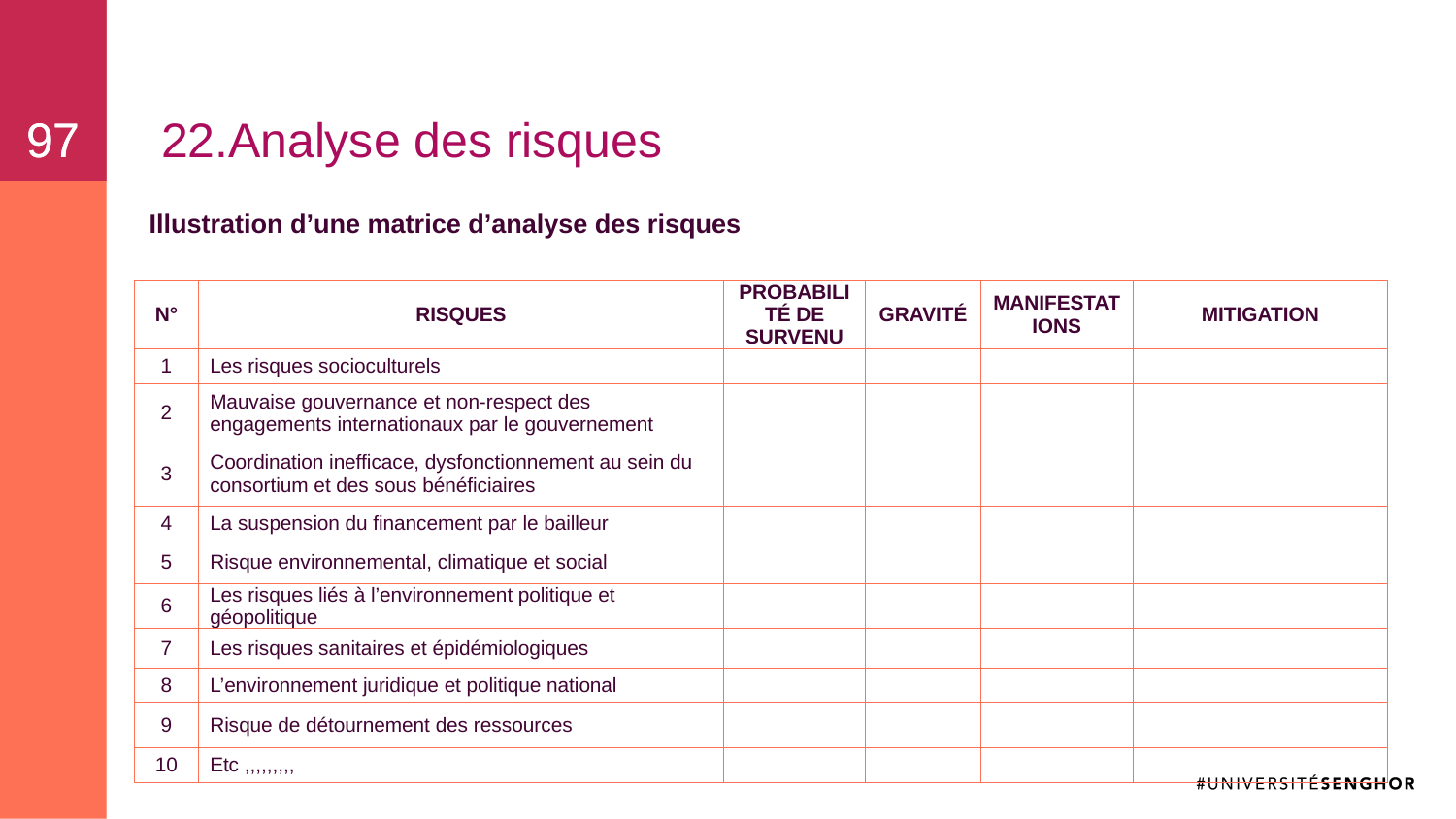

97
97
# Analyse des risques
Illustration d’une matrice d’analyse des risques
| N° | Risques | Probabilité de survenu | Gravité | Manifestations | Mitigation |
| --- | --- | --- | --- | --- | --- |
| 1 | Les risques socioculturels |  |  |  |  |
| 2 | Mauvaise gouvernance et non-respect des engagements internationaux par le gouvernement |  |  |  |  |
| 3 | Coordination inefficace, dysfonctionnement au sein du consortium et des sous bénéficiaires |  |  |  |  |
| 4 | La suspension du financement par le bailleur |  |  |  |  |
| 5 | Risque environnemental, climatique et social |  |  |  |  |
| 6 | Les risques liés à l’environnement politique et géopolitique |  |  |  |  |
| 7 | Les risques sanitaires et épidémiologiques |  |  |  |  |
| 8 | L’environnement juridique et politique national |  |  |  |  |
| 9 | Risque de détournement des ressources |  |  |  |  |
| 10 | Etc ,,,,,,,,, |  |  |  |  |